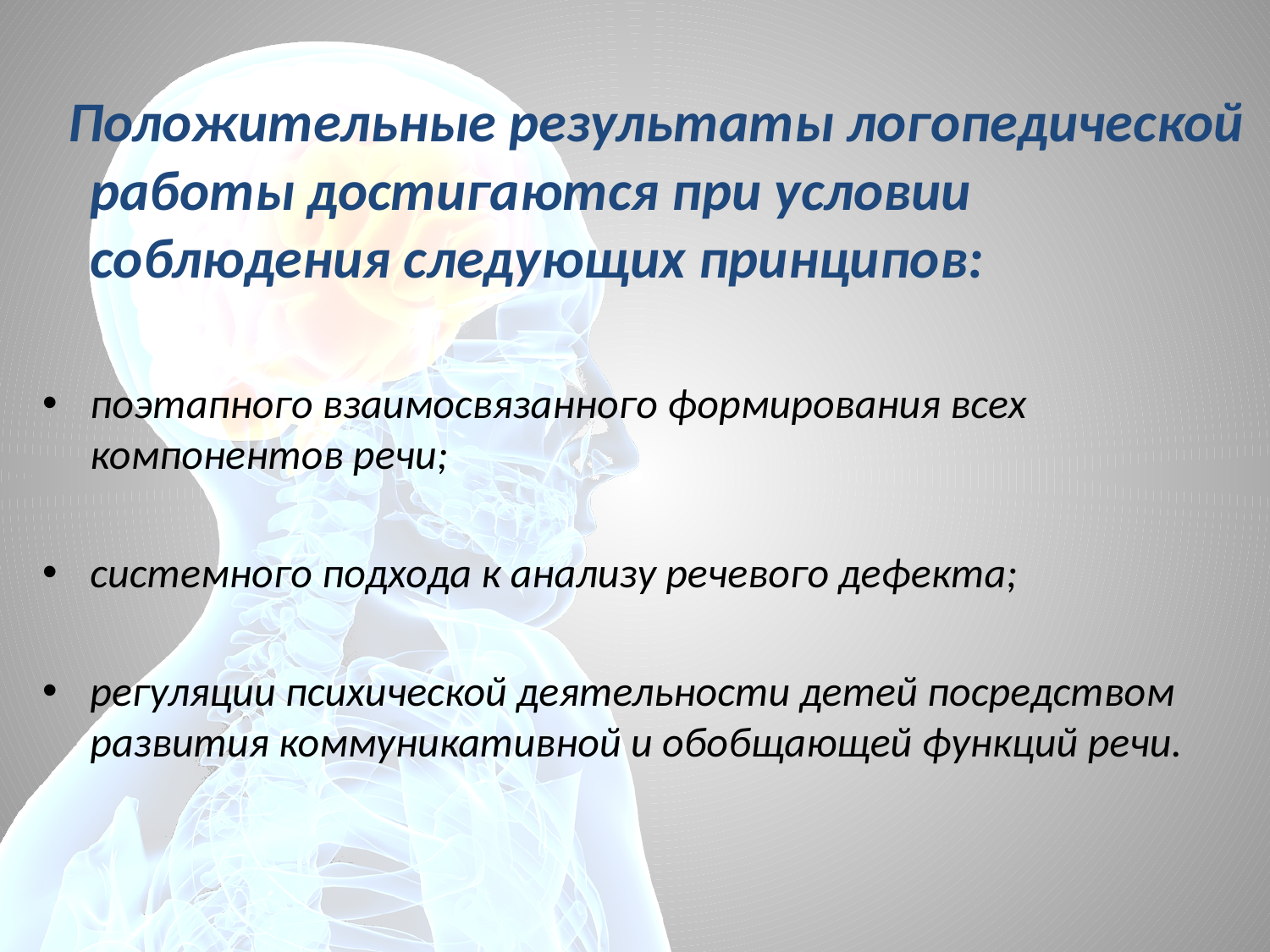

#
  Положительные результаты логопедической работы достигаются при условии соблюдения следующих принципов:

поэтапного взаимосвязанного формирования всех компонентов речи;

системного подхода к анализу речевого дефекта;

регуляции психической деятельности детей посредством развития коммуникативной и обобщающей функций речи.